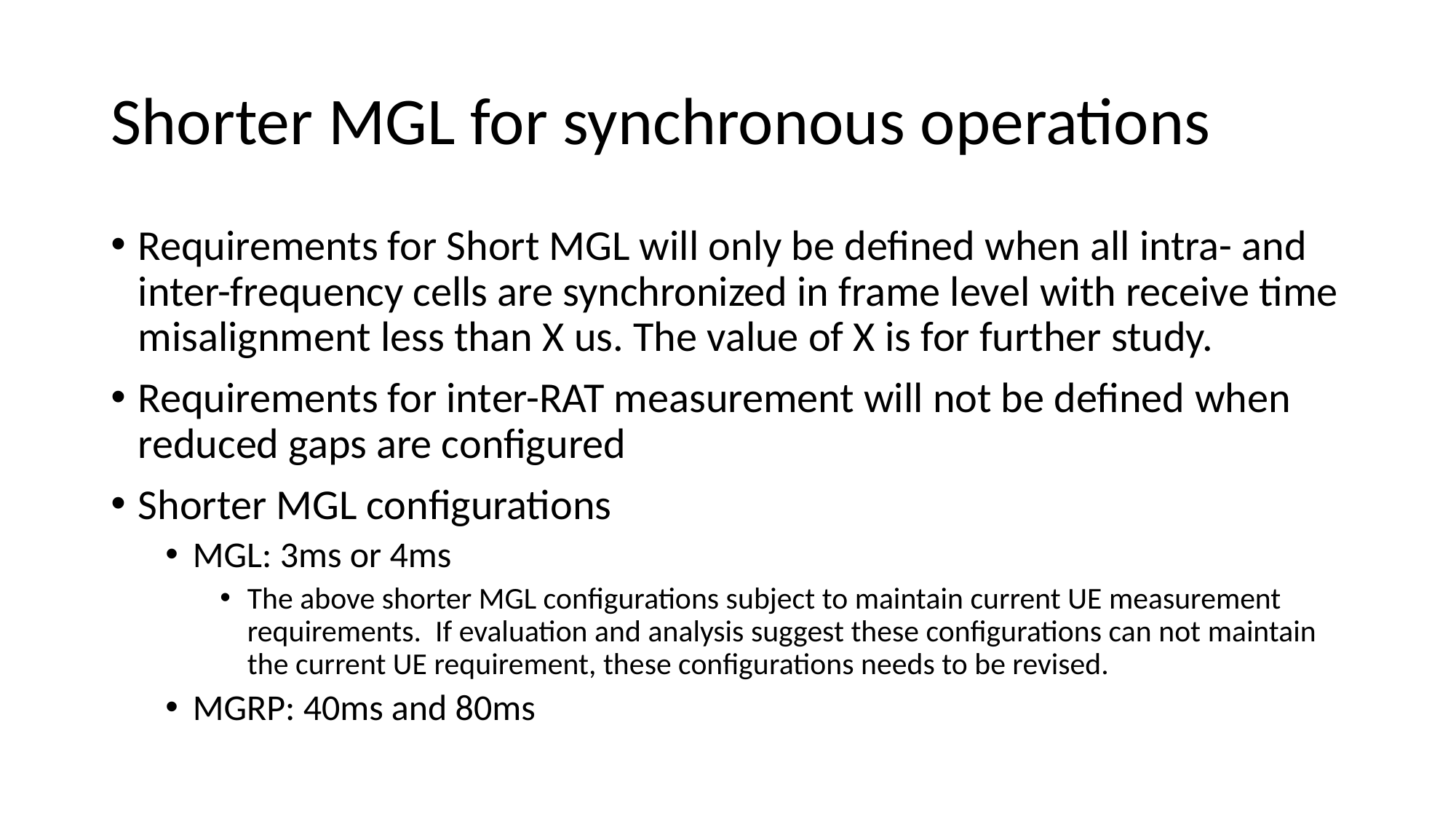

# Shorter MGL for synchronous operations
Requirements for Short MGL will only be defined when all intra- and inter-frequency cells are synchronized in frame level with receive time misalignment less than X us. The value of X is for further study.
Requirements for inter-RAT measurement will not be defined when reduced gaps are configured
Shorter MGL configurations
MGL: 3ms or 4ms
The above shorter MGL configurations subject to maintain current UE measurement requirements.  If evaluation and analysis suggest these configurations can not maintain the current UE requirement, these configurations needs to be revised.
MGRP: 40ms and 80ms